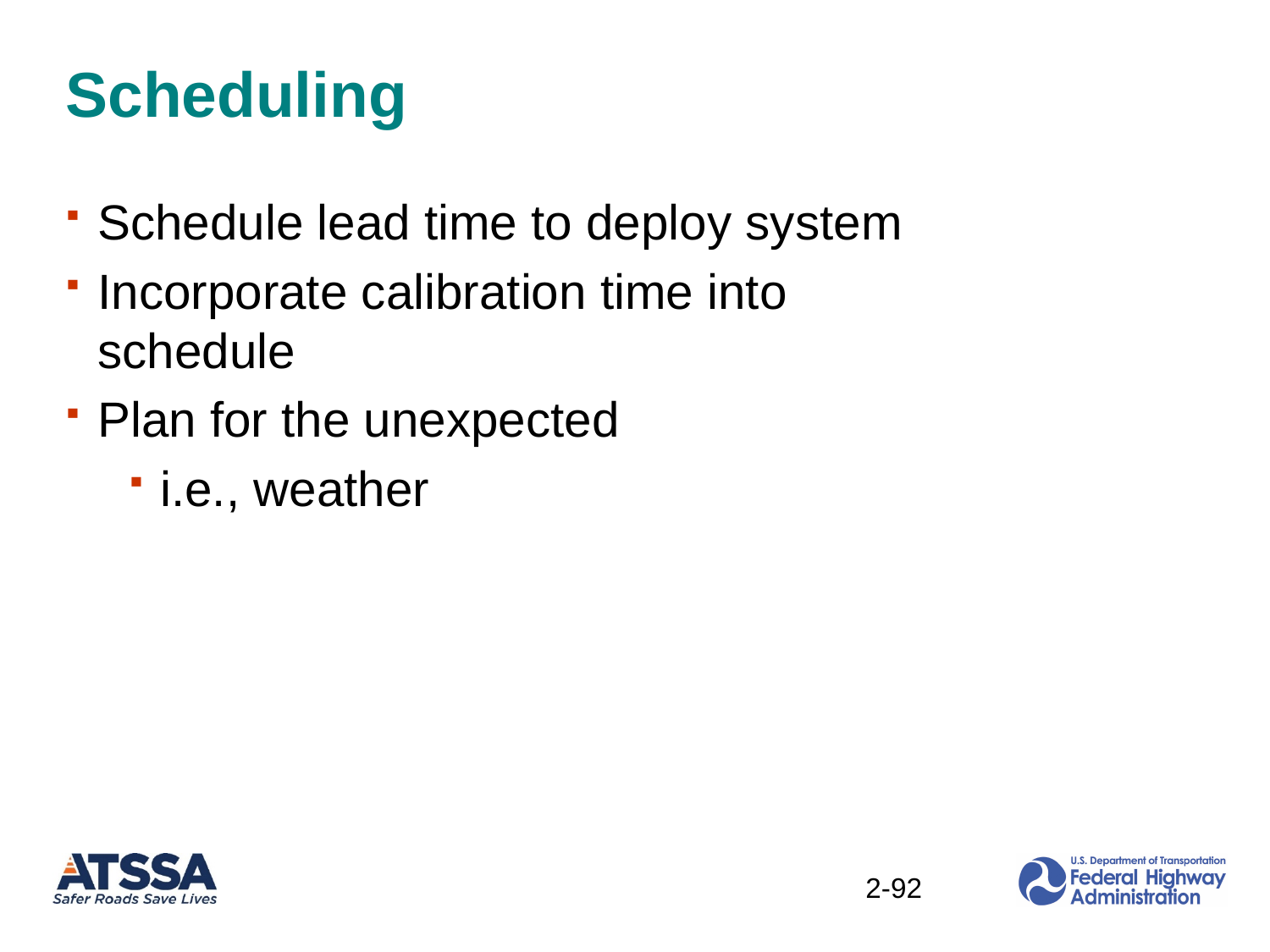

# Scheduling
Schedule lead time to deploy system
Incorporate calibration time into schedule
Plan for the unexpected
i.e., weather